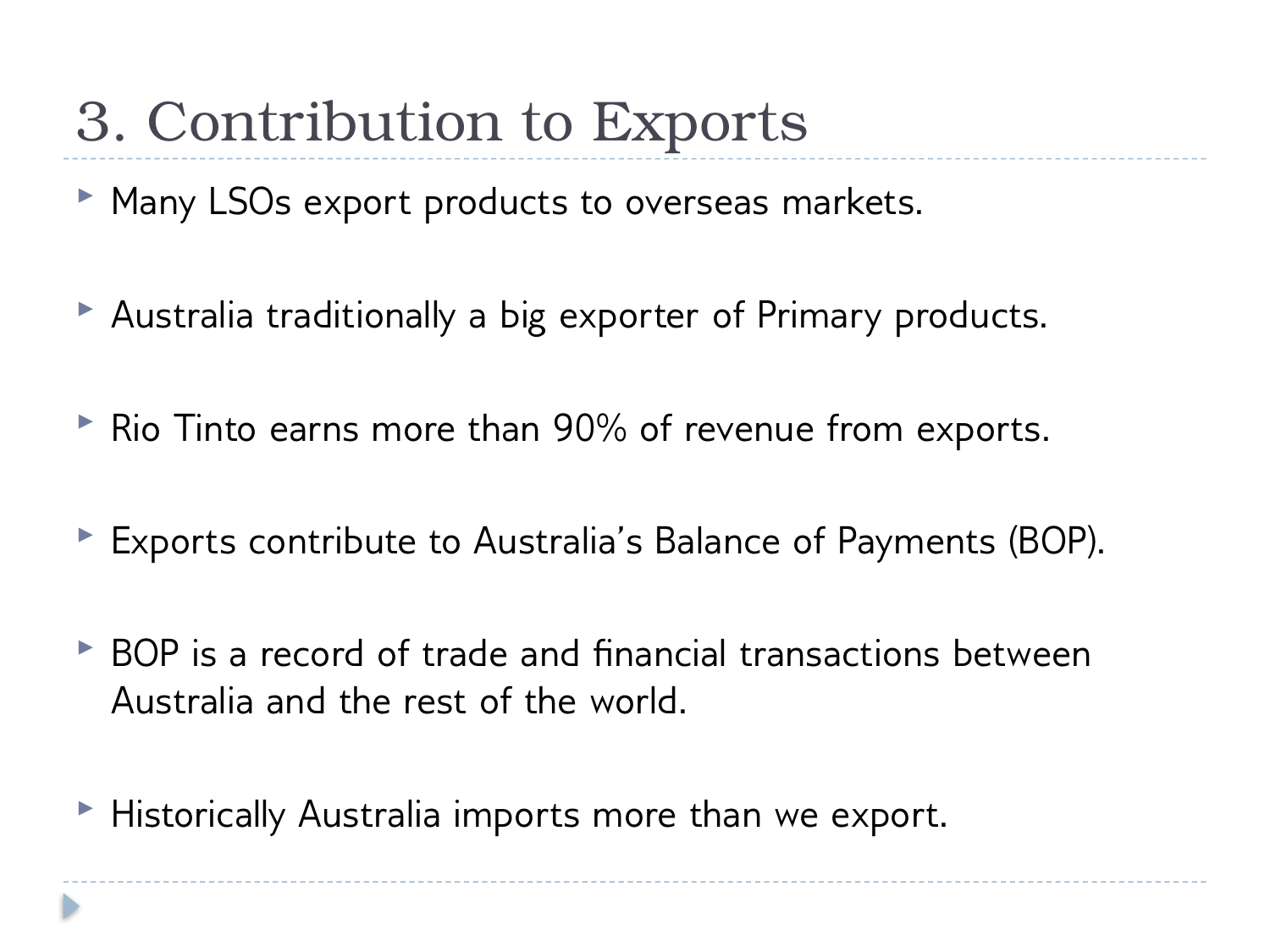

# 3. Contribution to Exports
Many LSOs export products to overseas markets.

Australia traditionally a big exporter of Primary products.

Rio Tinto earns more than 90% of revenue from exports.

Exports contribute to Australia’s Balance of Payments (BOP).

BOP is a record of trade and financial transactions between Australia and the rest of the world.

Historically Australia imports more than we export.